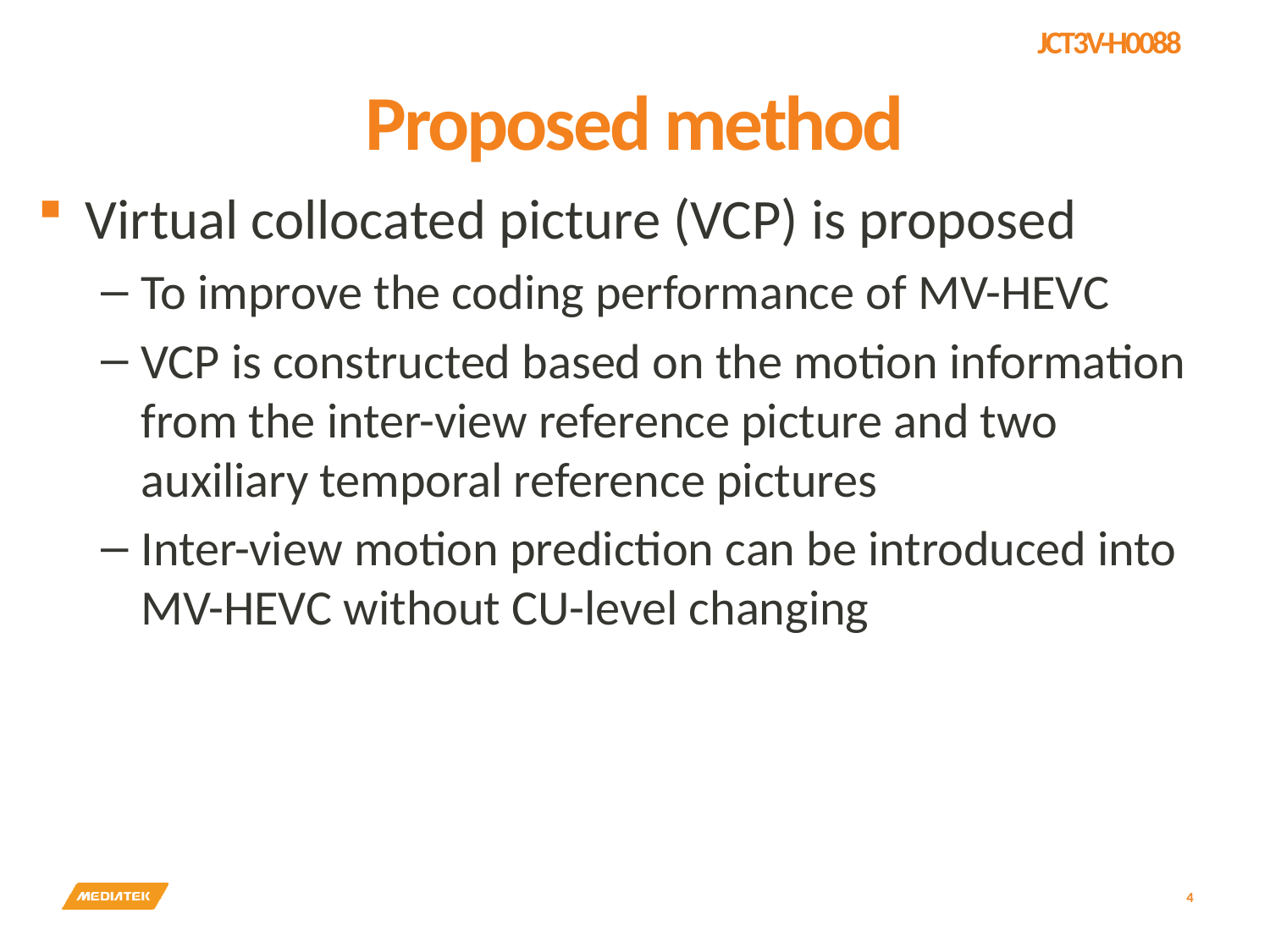

# Proposed method
Virtual collocated picture (VCP) is proposed
To improve the coding performance of MV-HEVC
VCP is constructed based on the motion information from the inter-view reference picture and two auxiliary temporal reference pictures
Inter-view motion prediction can be introduced into MV-HEVC without CU-level changing
4